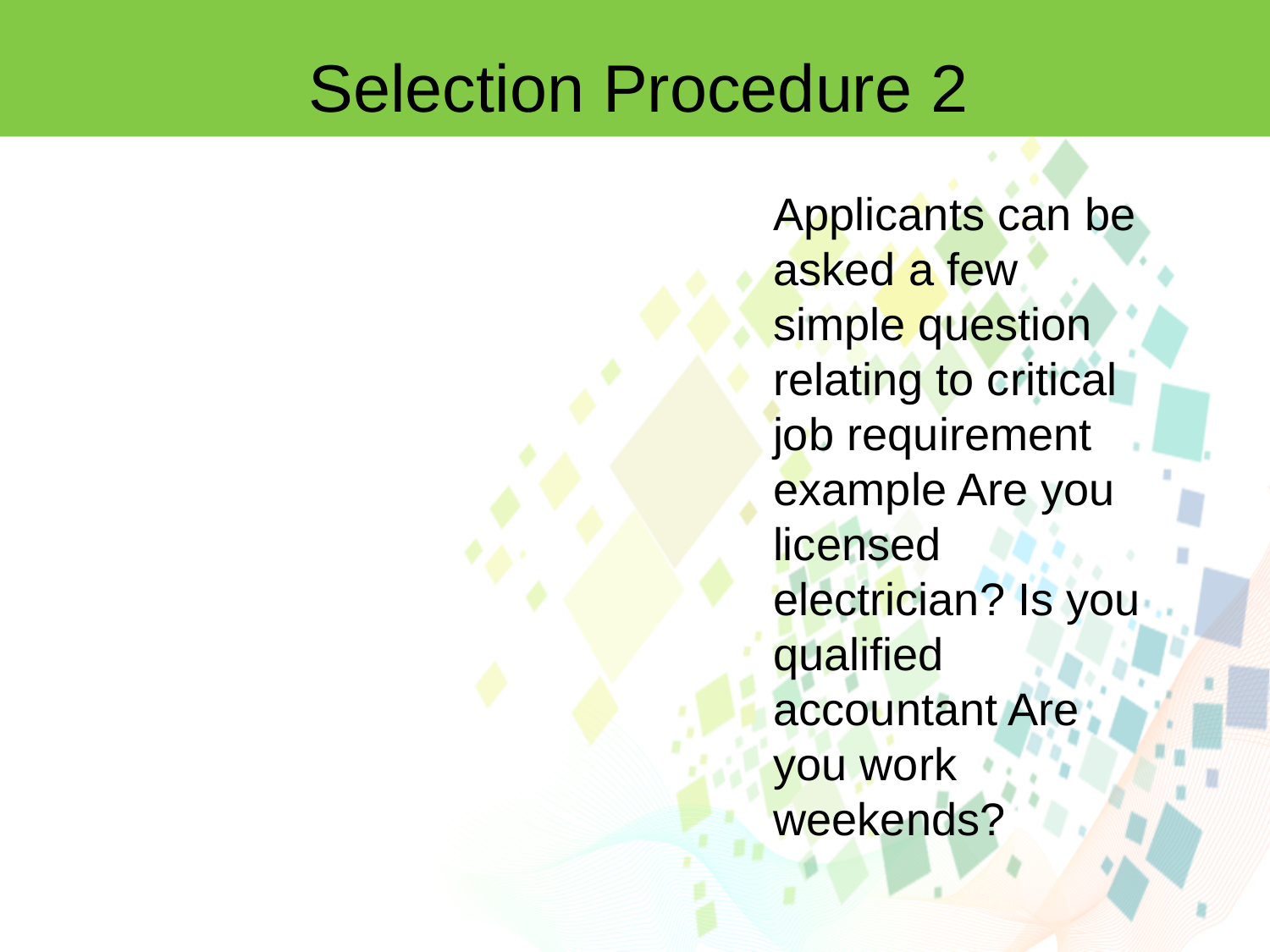

Selection Procedure 2
Applicants can be asked a few simple question relating to critical job requirement example Are you licensed electrician? Is you qualified accountant Are you work weekends?